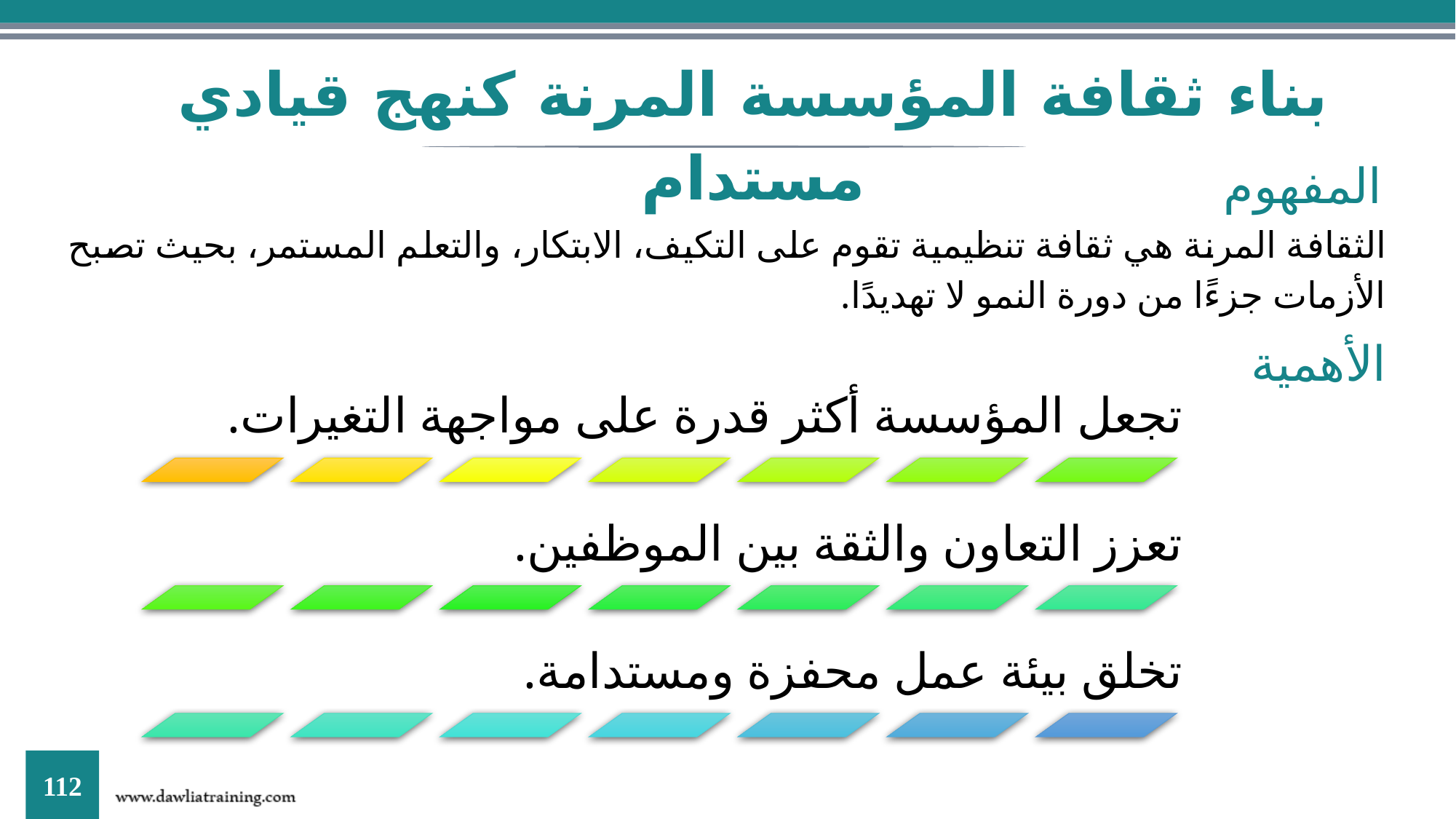

بناء ثقافة المؤسسة المرنة كنهج قيادي مستدام
المفهوم
الثقافة المرنة هي ثقافة تنظيمية تقوم على التكيف، الابتكار، والتعلم المستمر، بحيث تصبح الأزمات جزءًا من دورة النمو لا تهديدًا.
الأهمية
تجعل المؤسسة أكثر قدرة على مواجهة التغيرات.
تعزز التعاون والثقة بين الموظفين.
تخلق بيئة عمل محفزة ومستدامة.